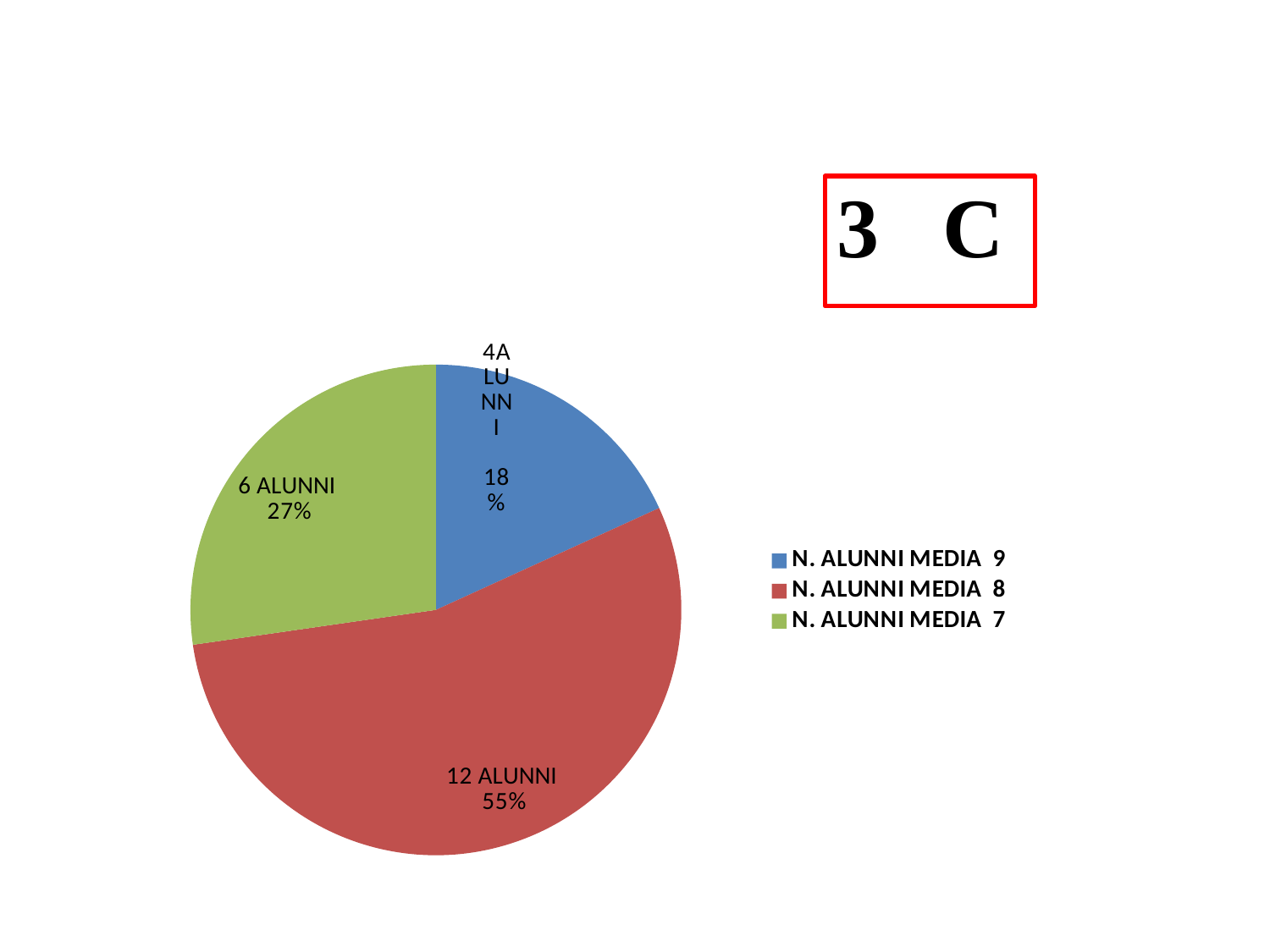

### Chart

| Category |
|---|

### Chart

| Category |  |
|---|---|
| N. ALUNNI MEDIA  9 | 4.0 |
| N. ALUNNI MEDIA  8 | 12.0 |
| N. ALUNNI MEDIA  7 | 6.0 |